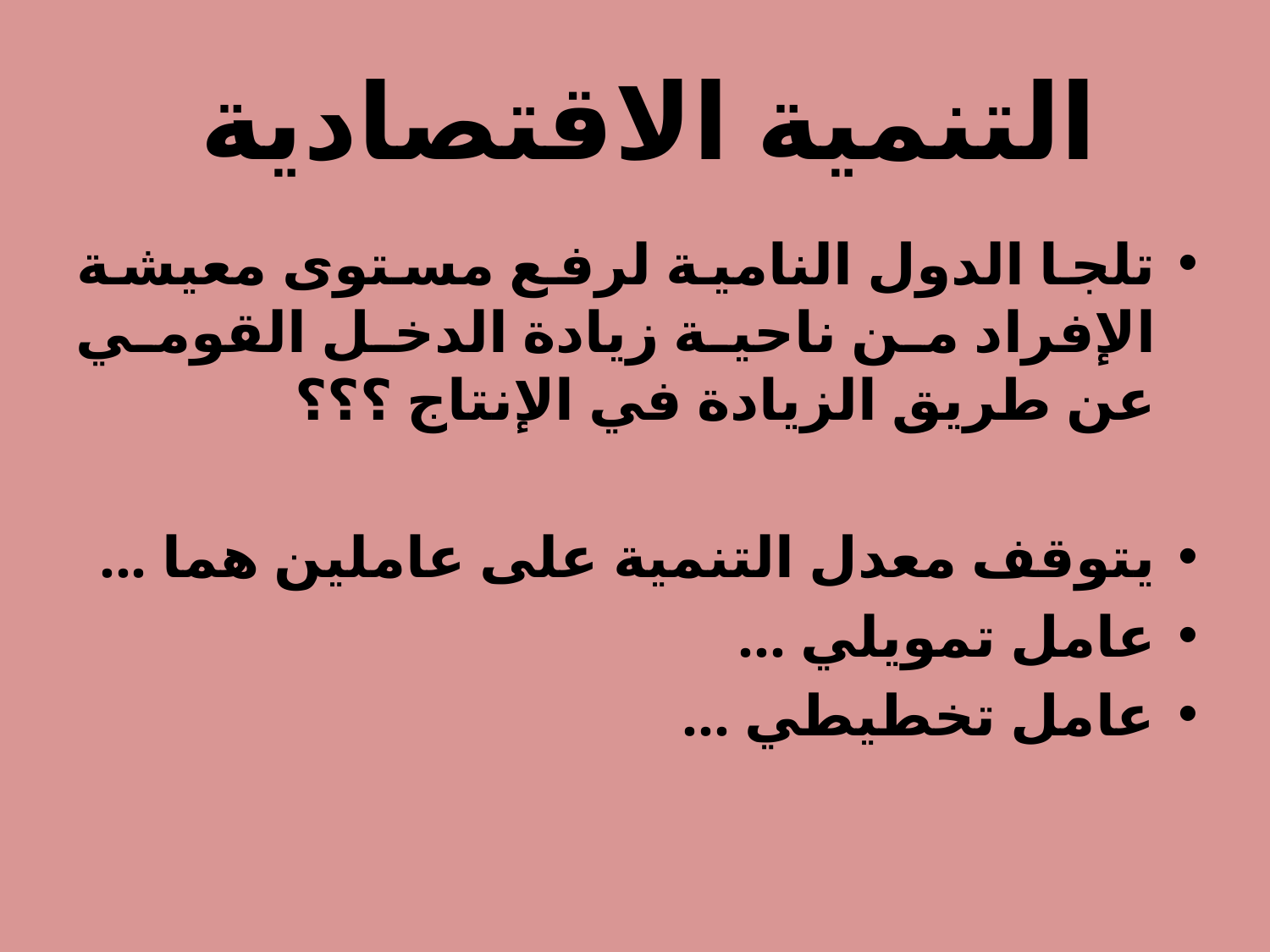

# التنمية الاقتصادية
تلجا الدول النامية لرفع مستوى معيشة الإفراد من ناحية زيادة الدخل القومي عن طريق الزيادة في الإنتاج ؟؟؟

يتوقف معدل التنمية على عاملين هما ...
عامل تمويلي ...
عامل تخطيطي ...